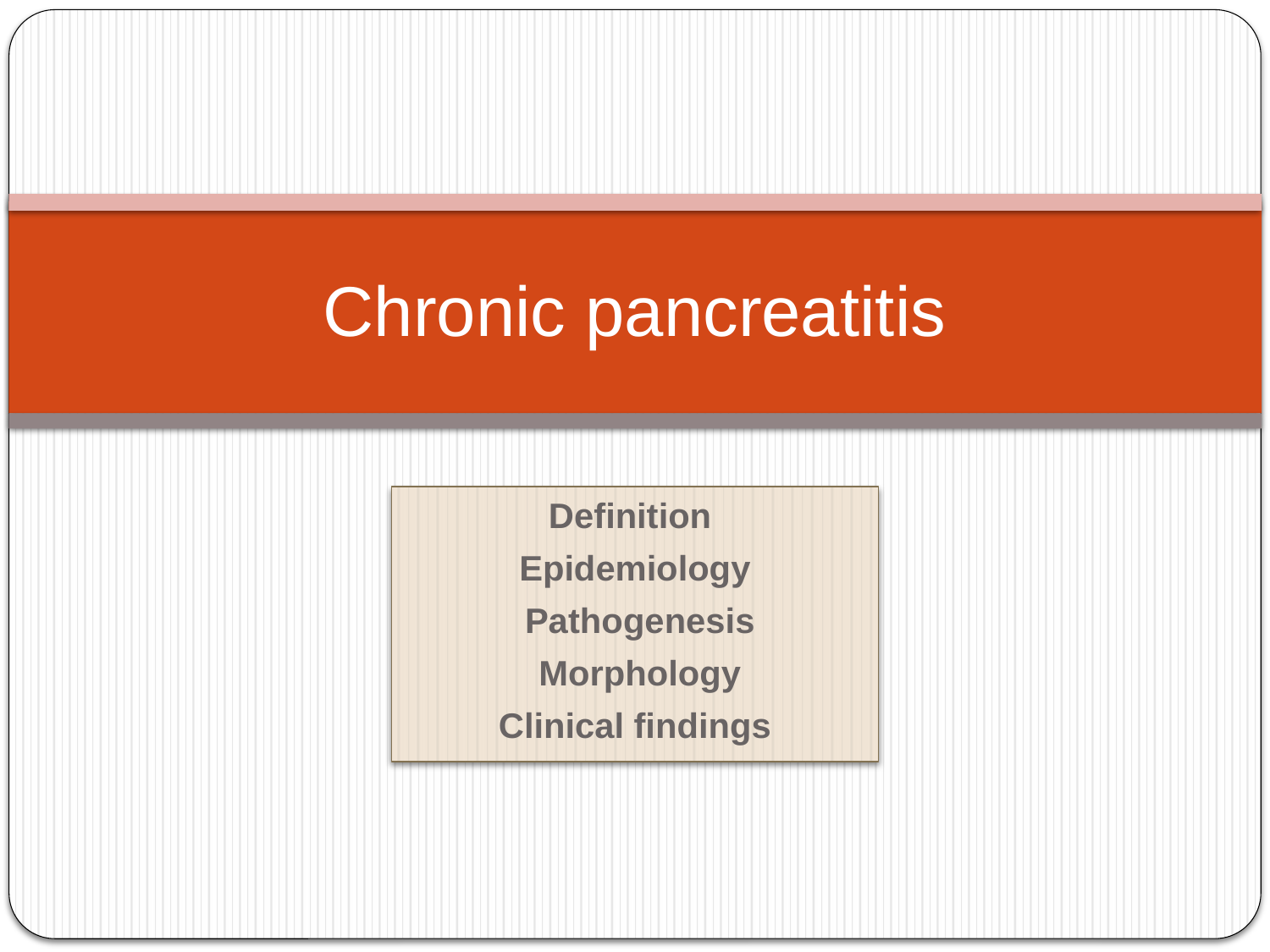

# Chronic pancreatitis
Definition
 Epidemiology
 Pathogenesis
 Morphology
Clinical findings